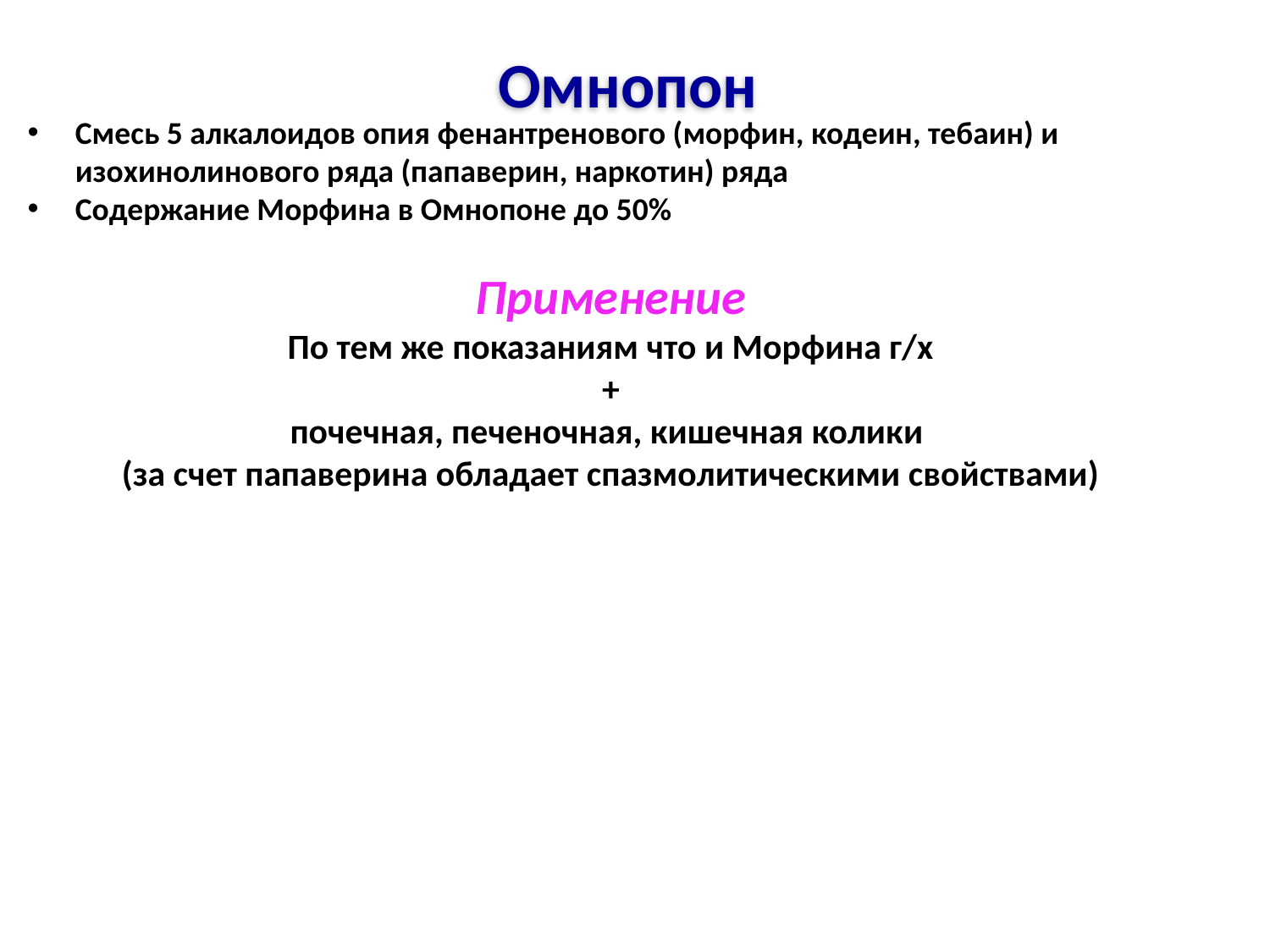

# Омнопон
Смесь 5 алкалоидов опия фенантренового (морфин, кодеин, тебаин) и изохинолинового ряда (папаверин, наркотин) ряда
Содержание Морфина в Омнопоне до 50%

Применение
По тем же показаниям что и Морфина г/х
+
почечная, печеночная, кишечная колики
(за счет папаверина обладает спазмолитическими свойствами)